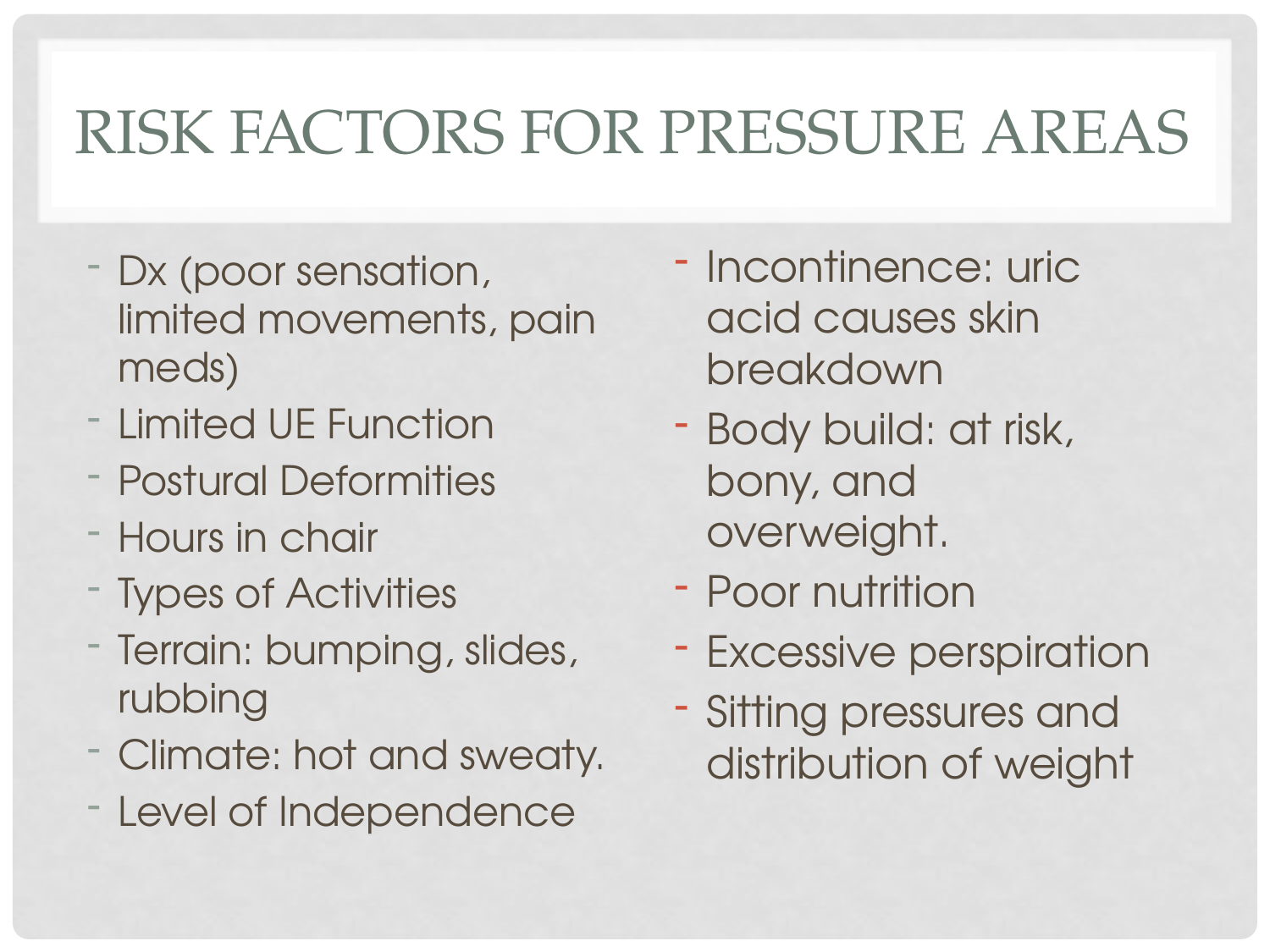

# Risk Factors for Pressure Areas
Incontinence: uric acid causes skin breakdown
Body build: at risk, bony, and overweight.
Poor nutrition
Excessive perspiration
Sitting pressures and distribution of weight

Dx (poor sensation, limited movements, pain meds)
Limited UE Function
Postural Deformities
Hours in chair
Types of Activities
Terrain: bumping, slides, rubbing
Climate: hot and sweaty.
Level of Independence